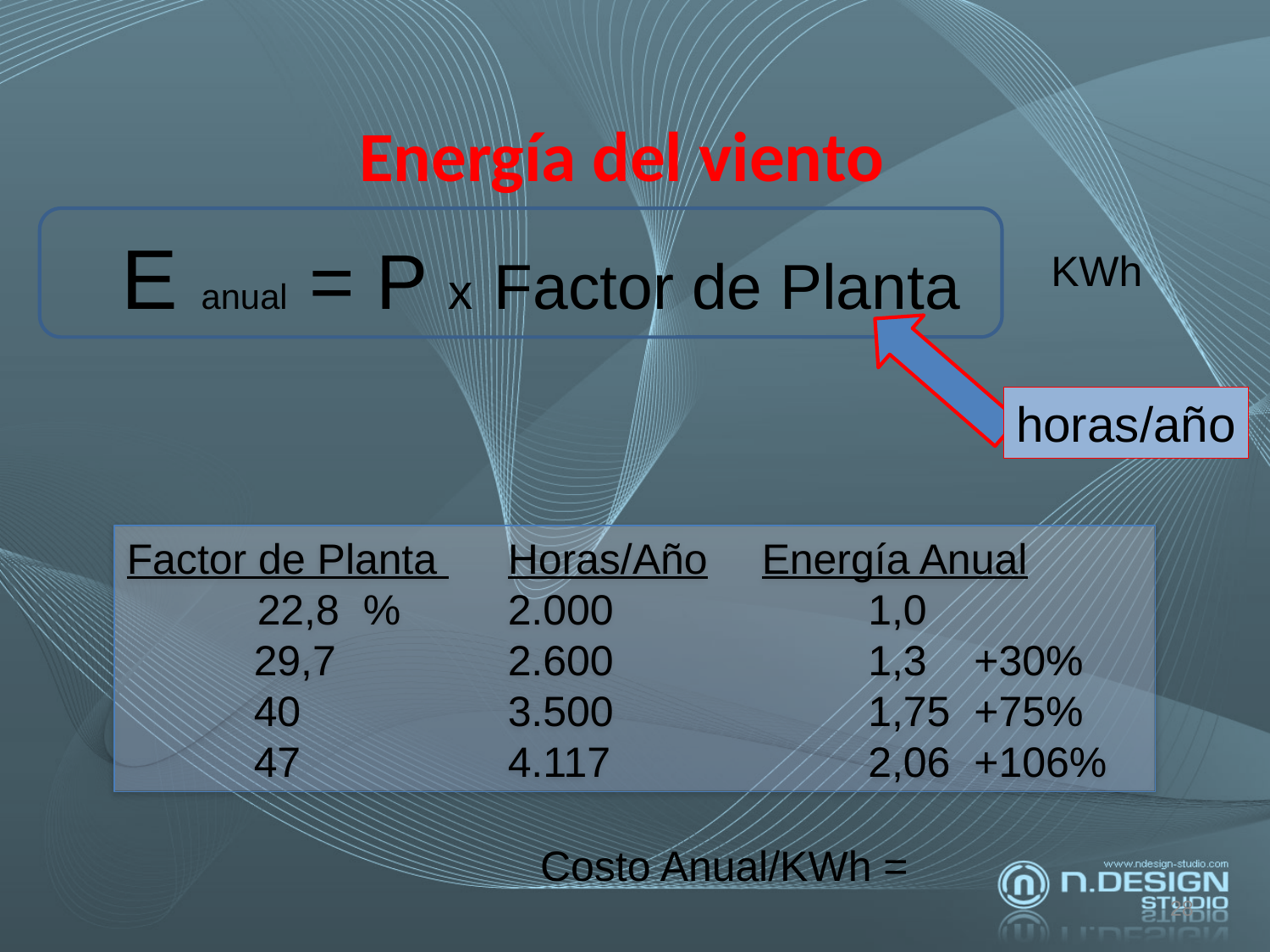

# Energía del viento

E anual = P x Factor de Planta
KWh

horas/año

Factor de Planta 	Horas/Año	Energía Anual
           22,8  %	2.000		         1,0
	29,7		2.600	          	         1,3    +30%
	40		3.500		         1,75  +75%
	47		4.117		         2,06  +106%
Costo Anual/KWh =
28